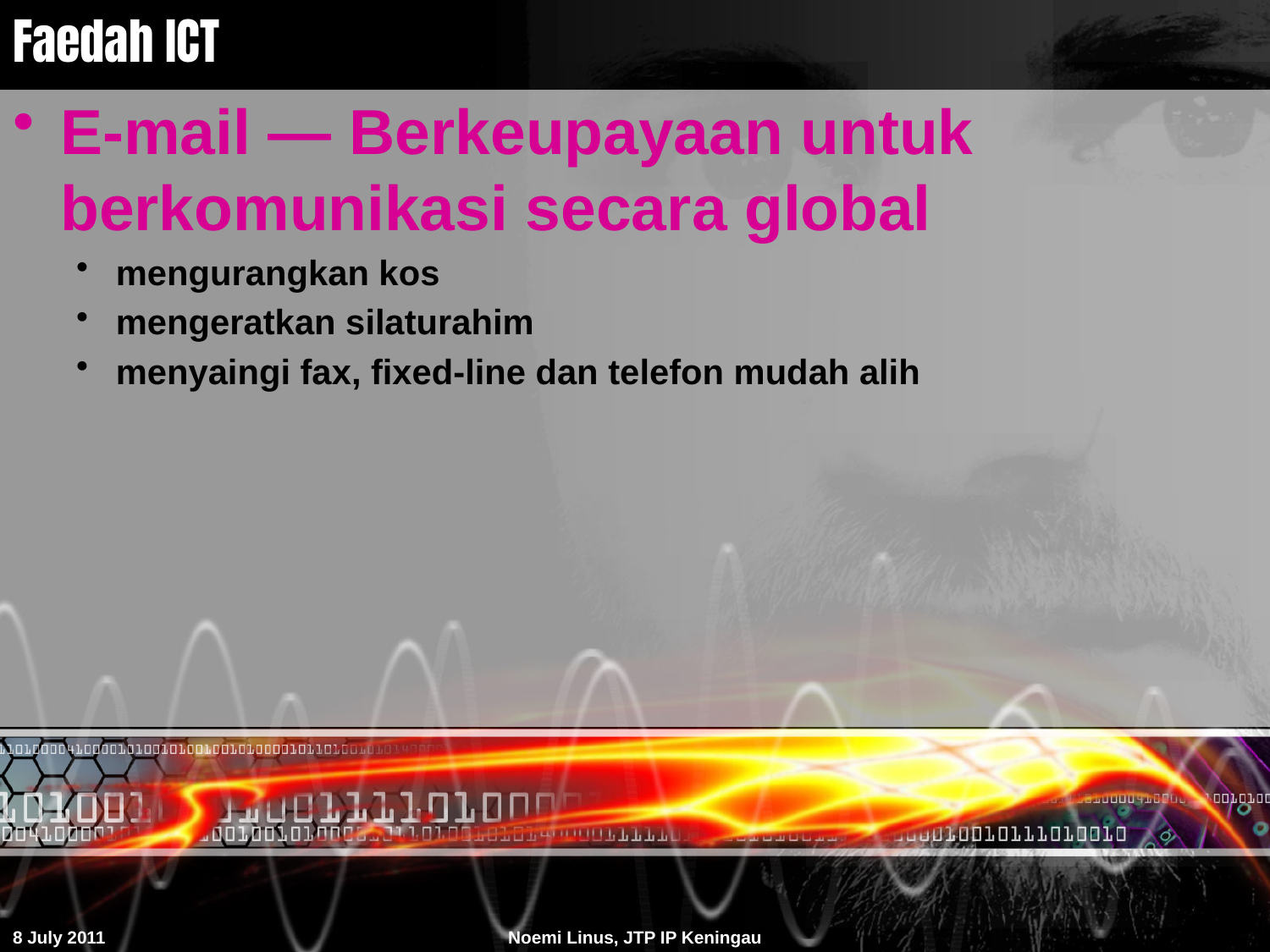

# Faedah ICT
E-mail — Berkeupayaan untuk berkomunikasi secara global
mengurangkan kos
mengeratkan silaturahim
menyaingi fax, fixed-line dan telefon mudah alih
8 July 2011
Noemi Linus, JTP IP Keningau